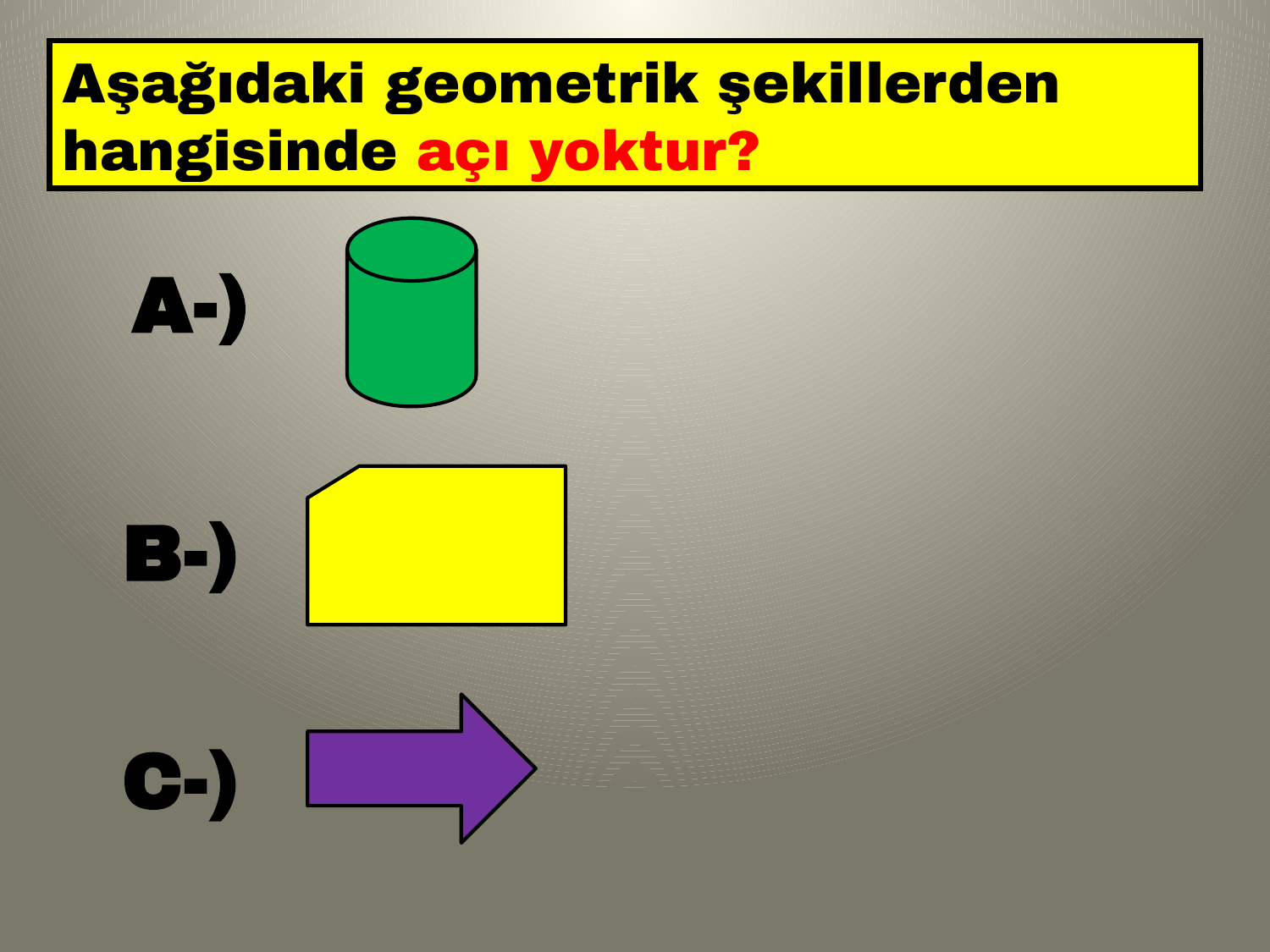

Aşağıdaki geometrik şekillerden hangisinde açı yoktur?

A-)

B-)

C-)